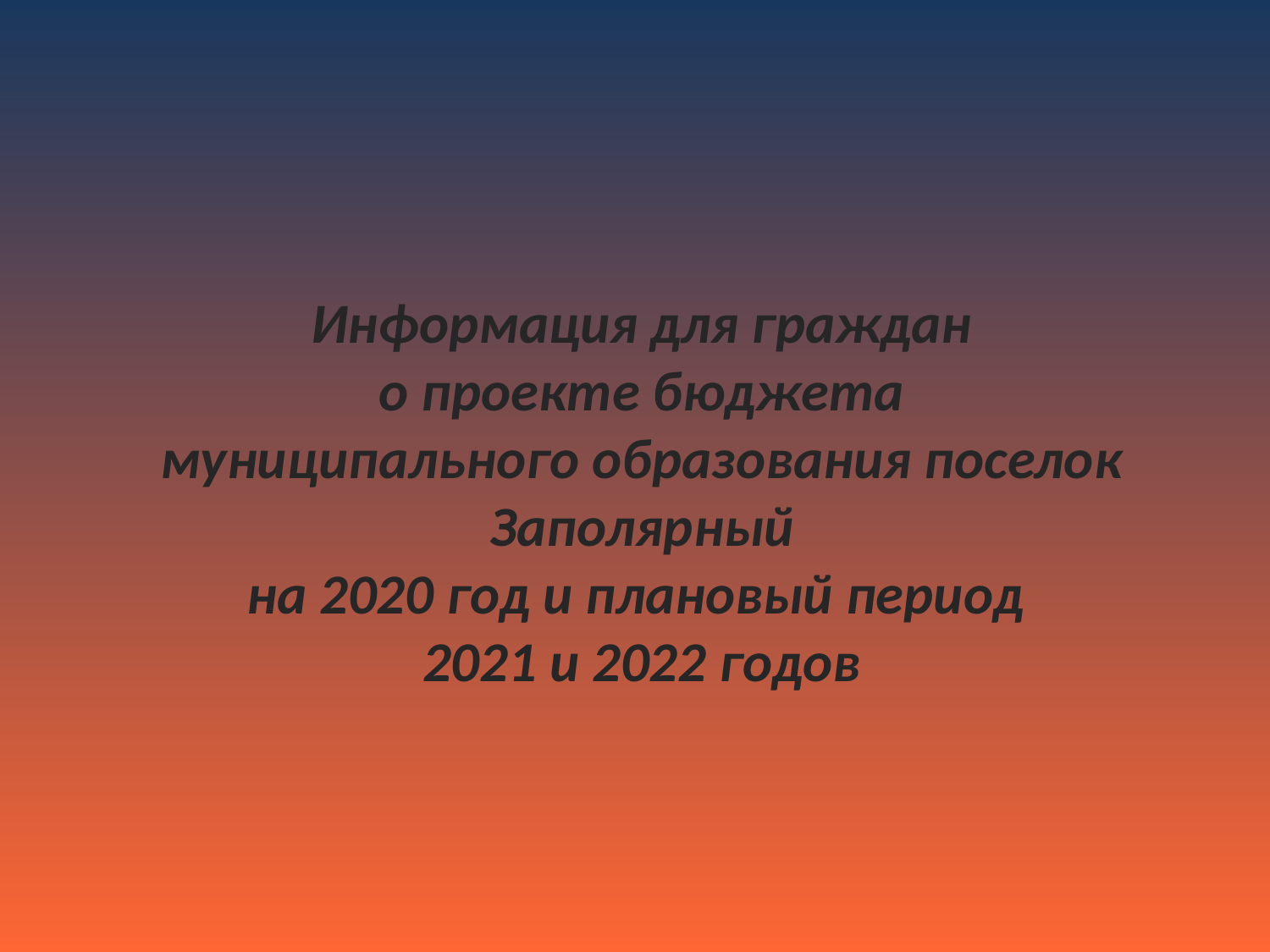

# Информация для граждан о проекте бюджета муниципального образования поселок Заполярный на 2020 год и плановый период 2021 и 2022 годов